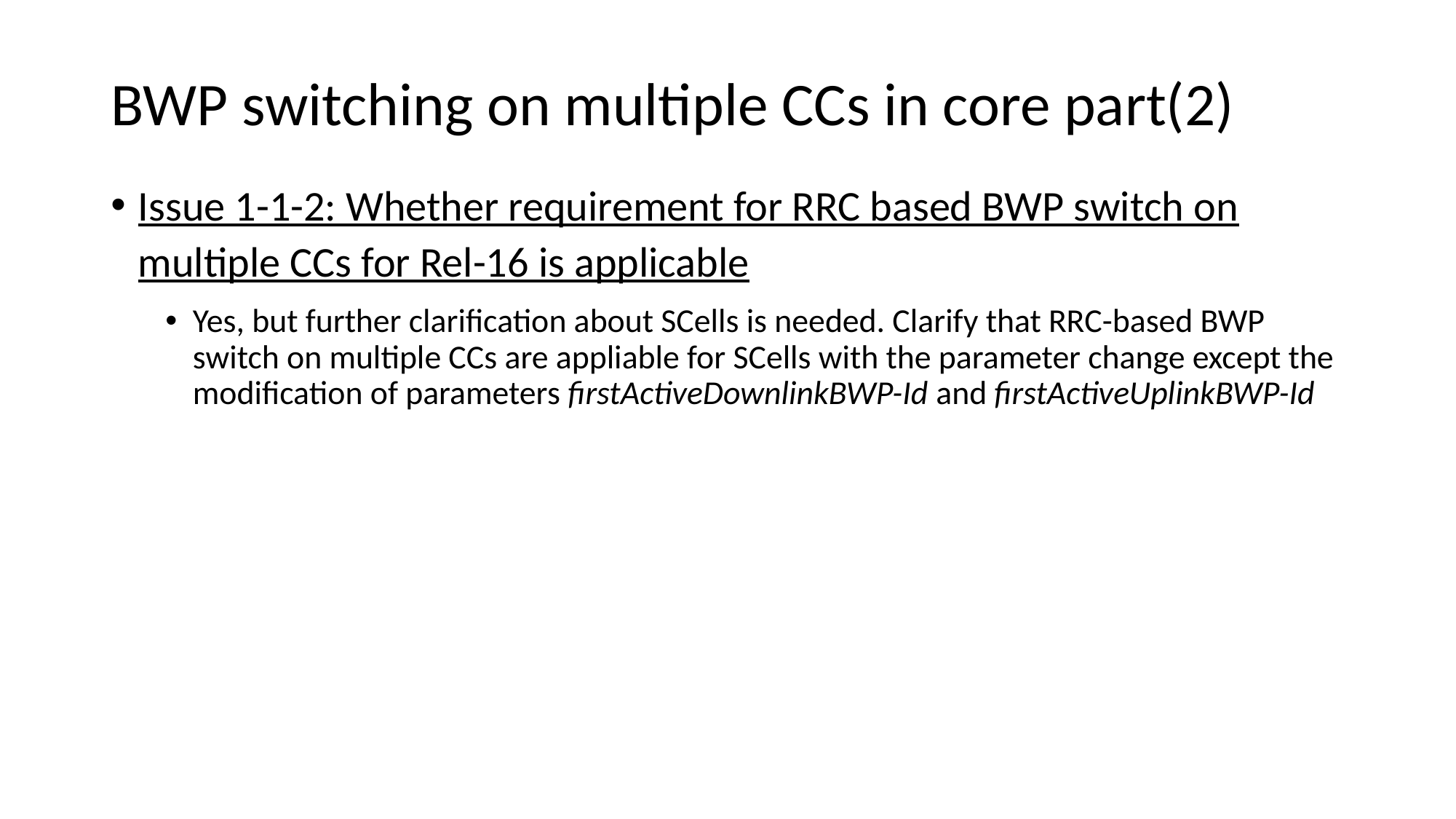

# BWP switching on multiple CCs in core part(2)
Issue 1-1-2: Whether requirement for RRC based BWP switch on multiple CCs for Rel-16 is applicable
Yes, but further clarification about SCells is needed. Clarify that RRC-based BWP switch on multiple CCs are appliable for SCells with the parameter change except the modification of parameters firstActiveDownlinkBWP-Id and firstActiveUplinkBWP-Id